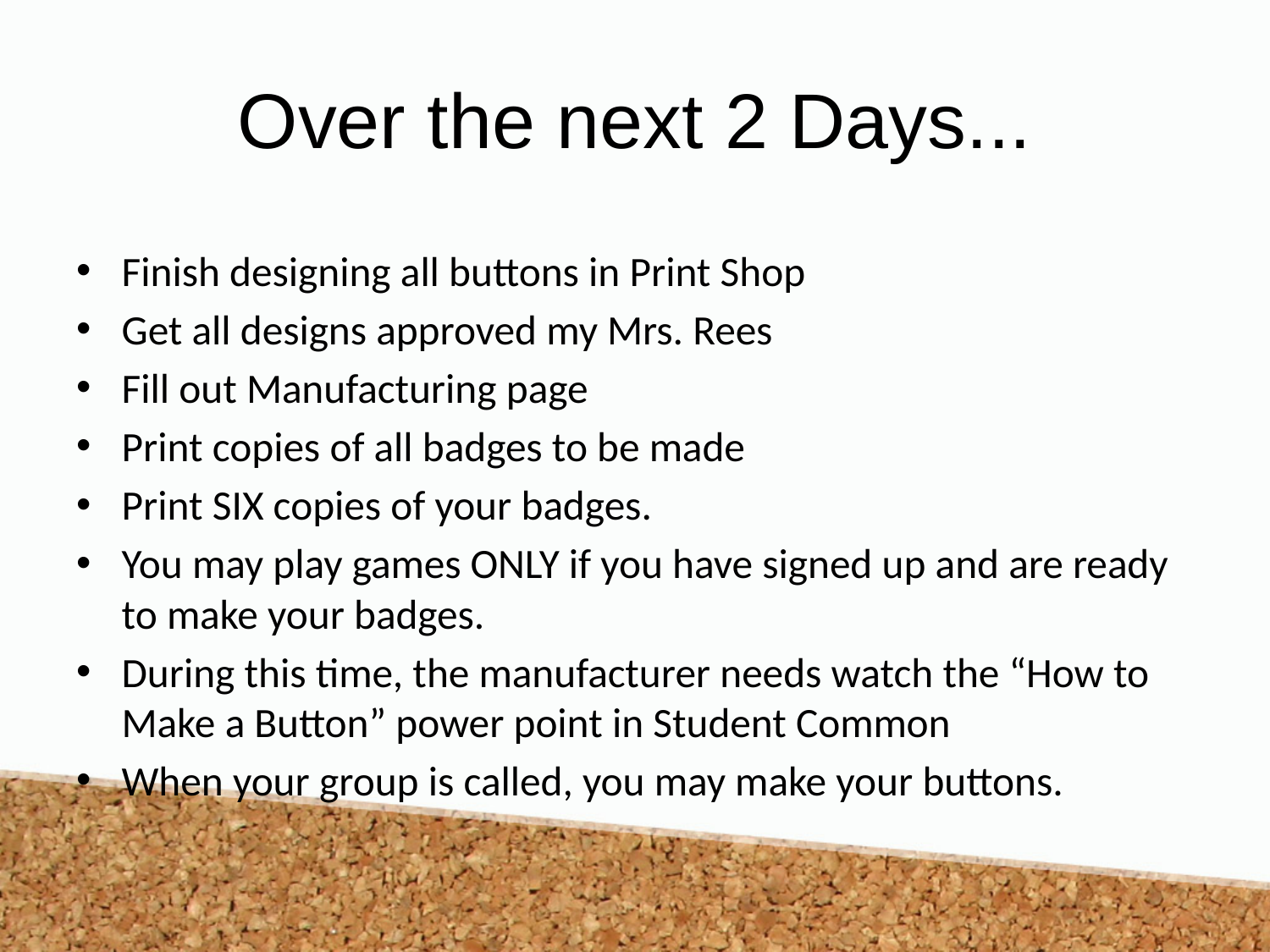

# Over the next 2 Days...

Finish designing all buttons in Print Shop
Get all designs approved my Mrs. Rees
Fill out Manufacturing page
Print copies of all badges to be made
Print SIX copies of your badges.
You may play games ONLY if you have signed up and are ready to make your badges.
During this time, the manufacturer needs watch the “How to Make a Button” power point in Student Common
When your group is called, you may make your buttons.